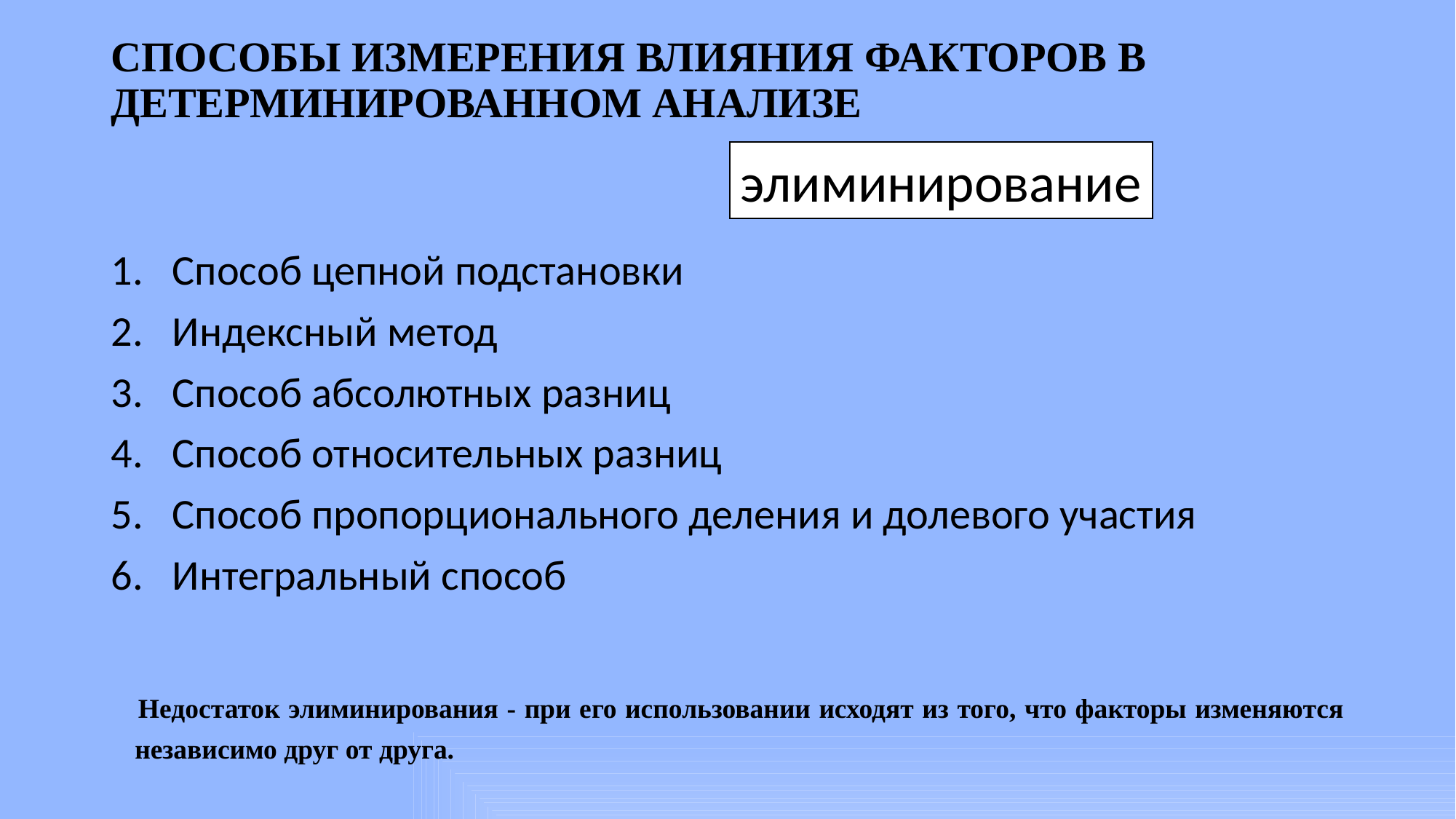

# СПОСОБЫ ИЗМЕРЕНИЯ ВЛИЯНИЯ ФАКТОРОВ В ДЕТЕРМИНИРОВАННОМ АНАЛИЗЕ
элиминирование
Способ цепной подстановки
Индексный метод
Способ абсолютных разниц
Способ относительных разниц
Способ пропорционального деления и долевого участия
Интегральный способ
Недостаток элиминирования - при его использовании исходят из того, что факторы изменяются независимо друг от друга.